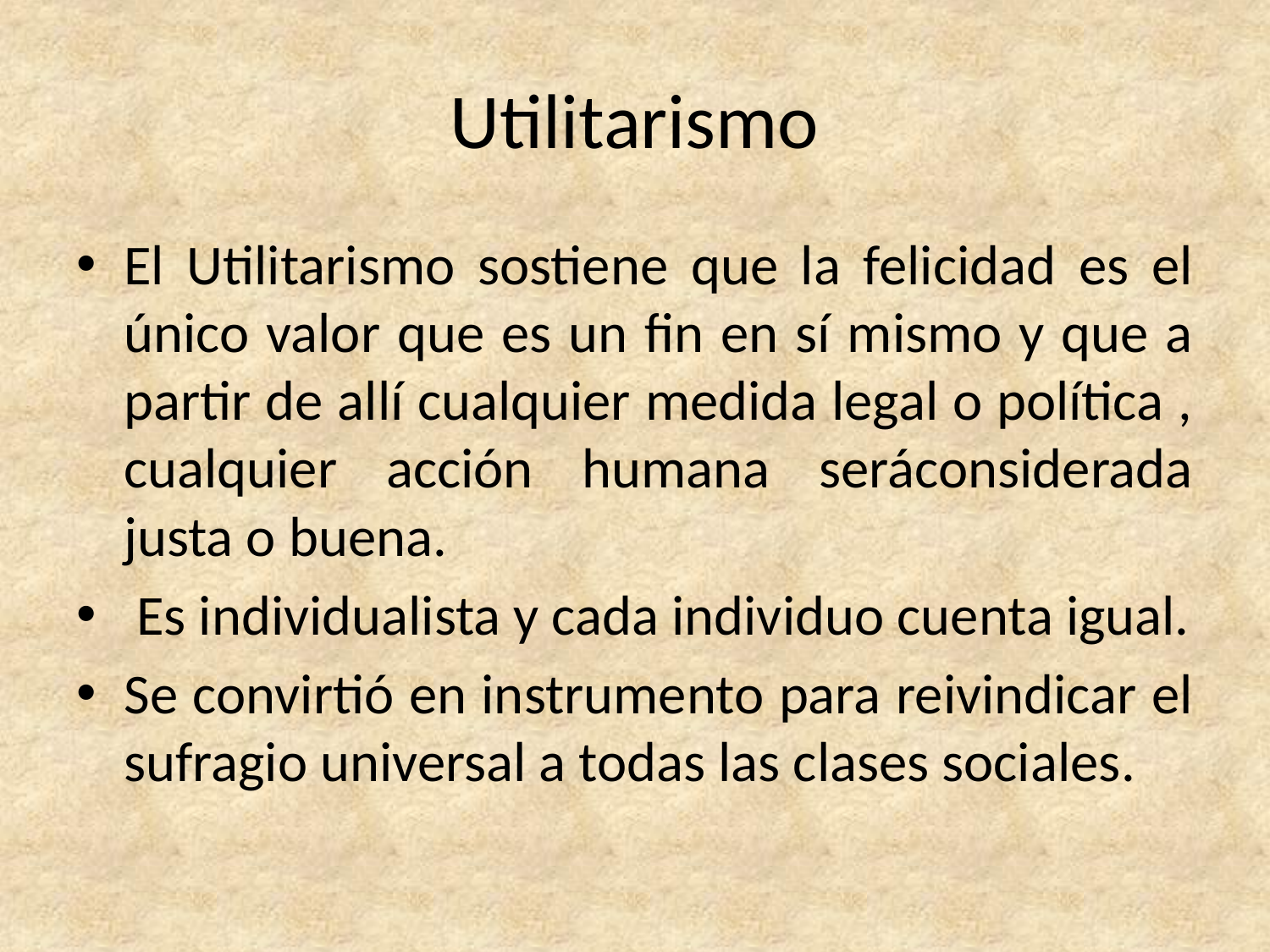

# Utilitarismo
El Utilitarismo sostiene que la felicidad es el único valor que es un fin en sí mismo y que a partir de allí cualquier medida legal o política , cualquier acción humana seráconsiderada justa o buena.
 Es individualista y cada individuo cuenta igual.
Se convirtió en instrumento para reivindicar el sufragio universal a todas las clases sociales.